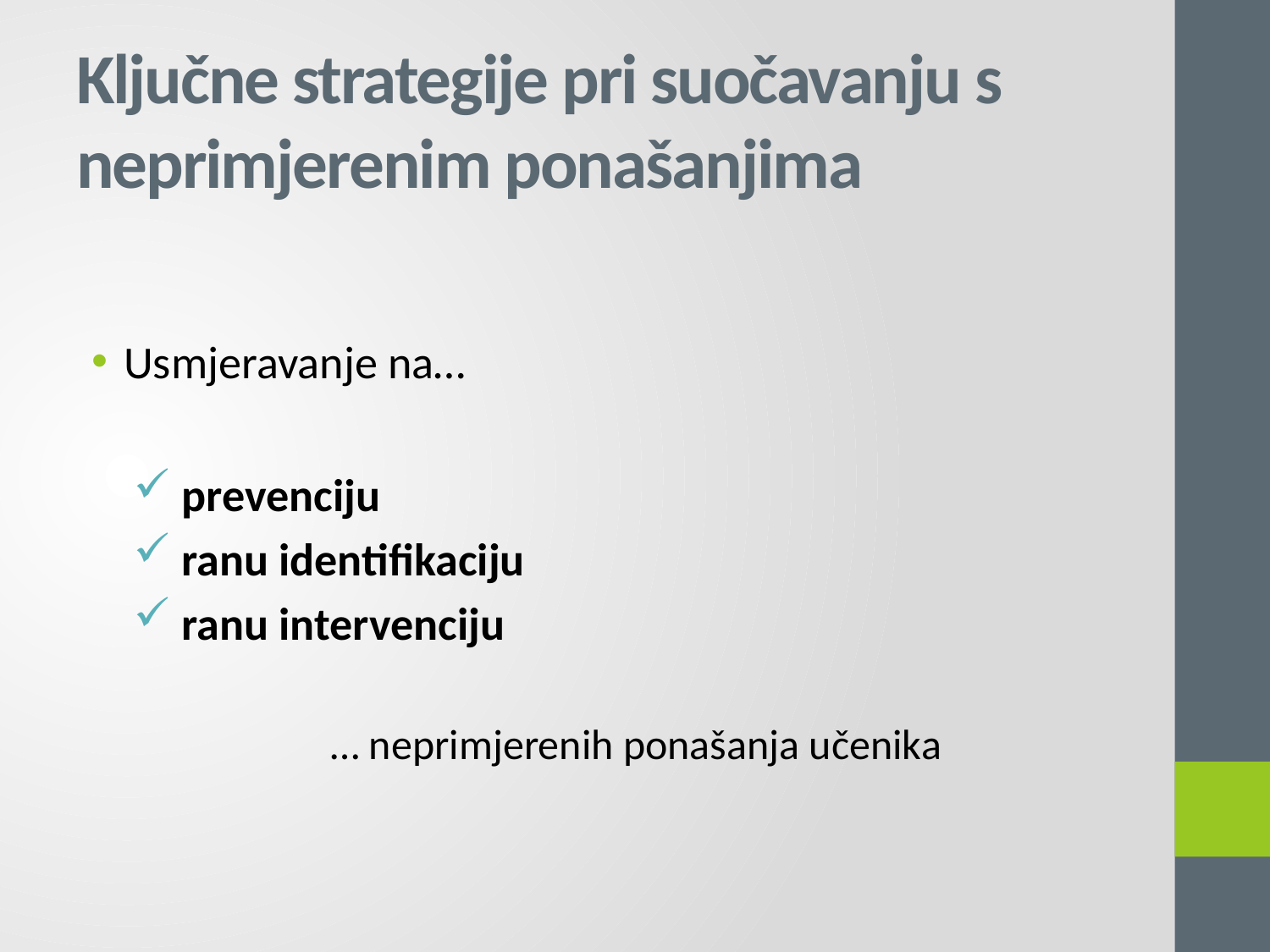

# Ključne strategije pri suočavanju s neprimjerenim ponašanjima
Usmjeravanje na…

 prevenciju
 ranu identifikaciju
 ranu intervenciju

		    … neprimjerenih ponašanja učenika